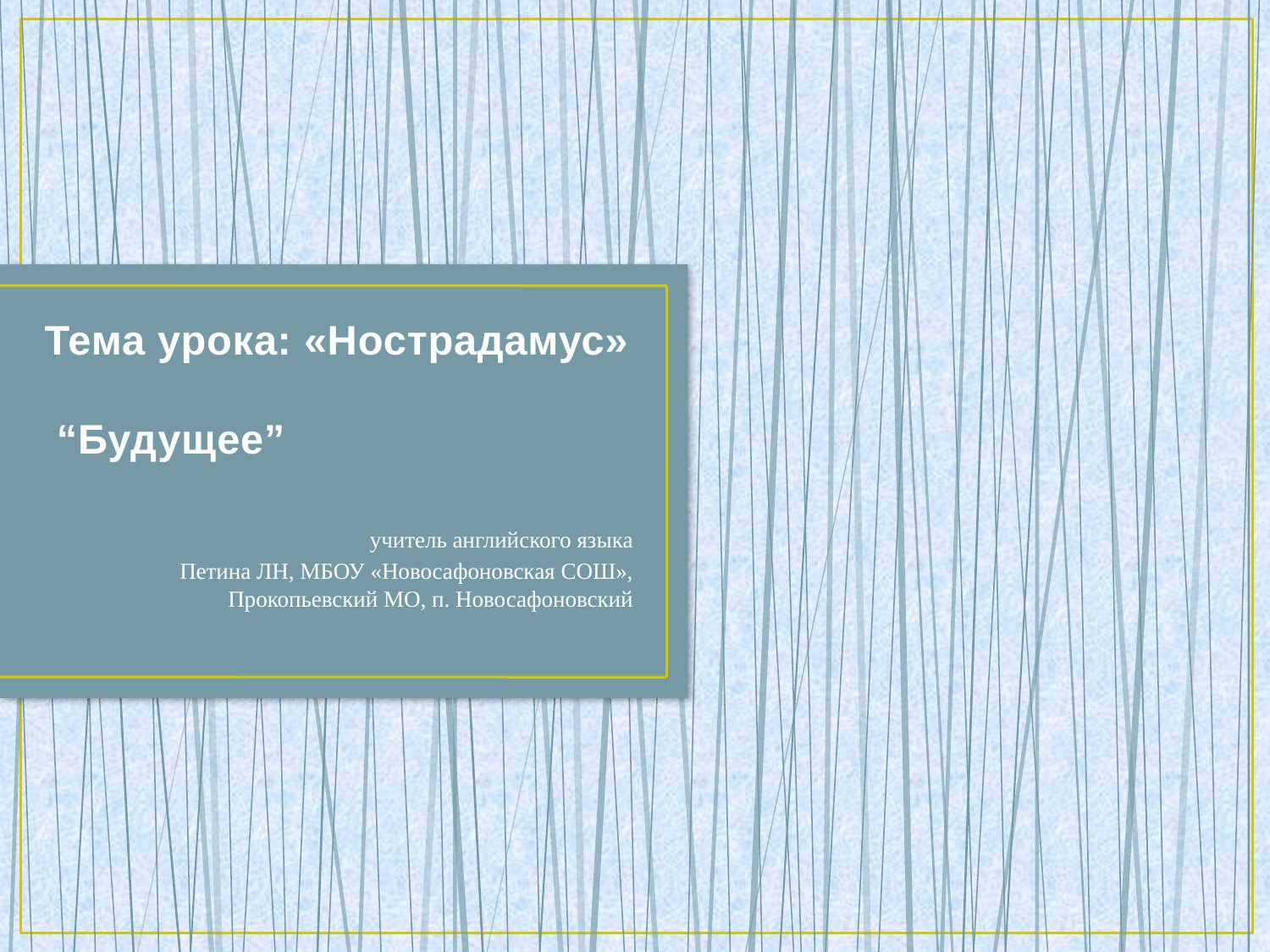

# Тема урока: «Нострадамус» “Будущее”
учитель английского языка
Петина ЛН, МБОУ «Новосафоновская СОШ», Прокопьевский МО, п. Новосафоновский